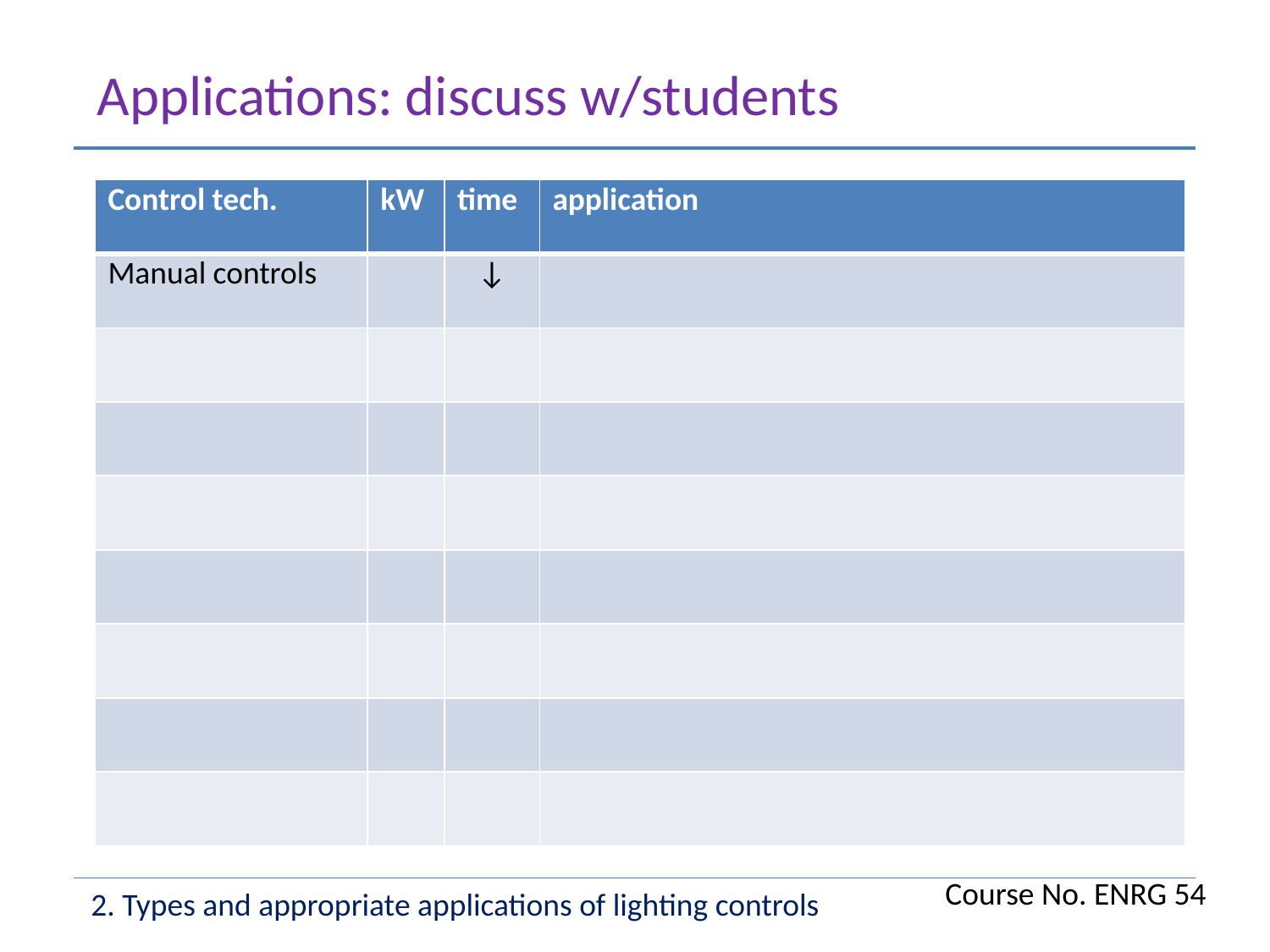

Applications: discuss w/students
| Control tech. | kW | time | application |
| --- | --- | --- | --- |
| Manual controls |  | ↓ |  |
|  |  |  |  |
|  |  |  |  |
|  |  |  |  |
|  |  |  |  |
|  |  |  |  |
|  |  |  |  |
|  |  |  |  |
Course No. ENRG 54
2. Types and appropriate applications of lighting controls